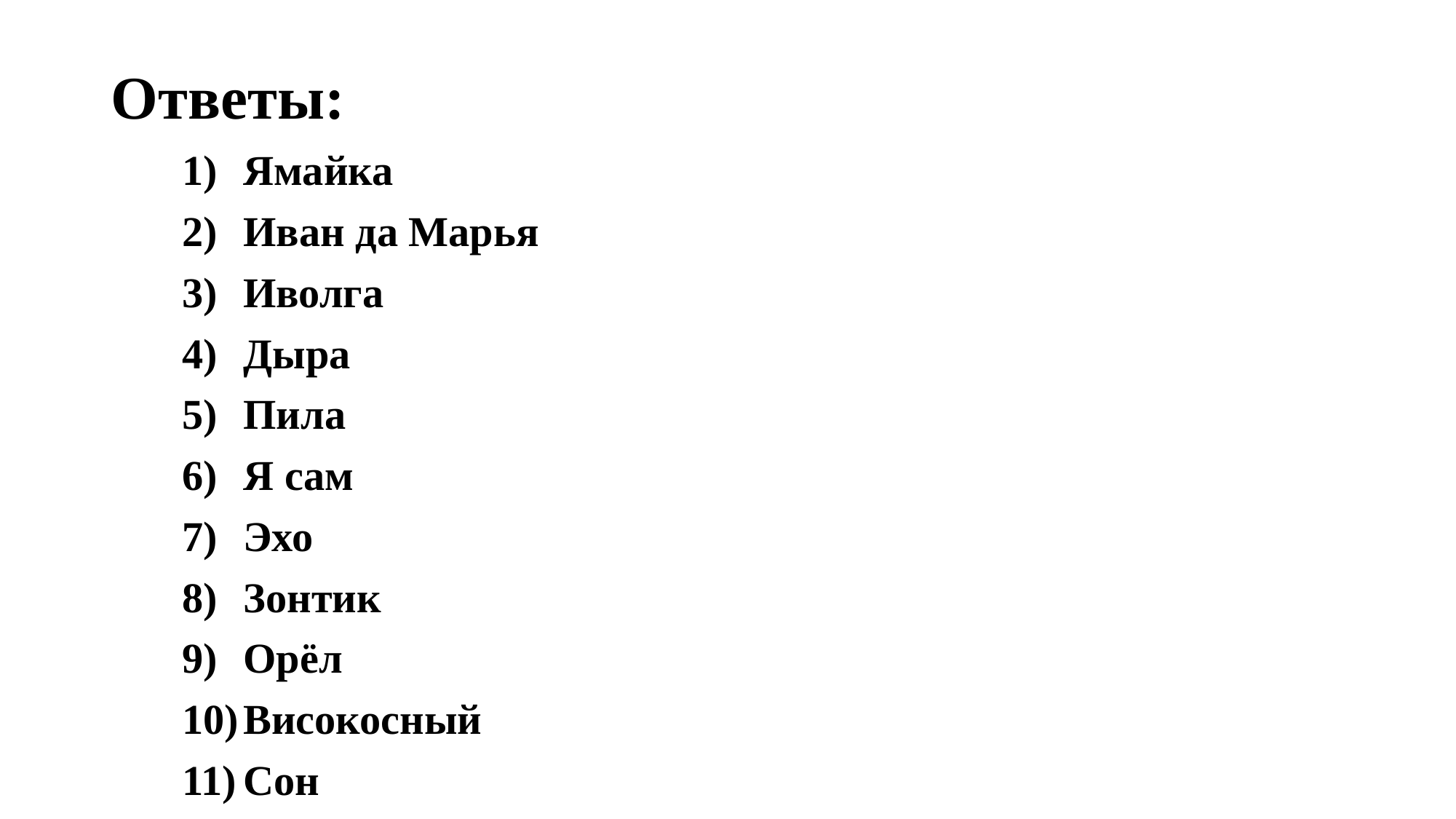

# Ответы:
Ямайка
Иван да Марья
Иволга
Дыра
Пила
Я сам
Эхо
Зонтик
Орёл
Високосный
Сон